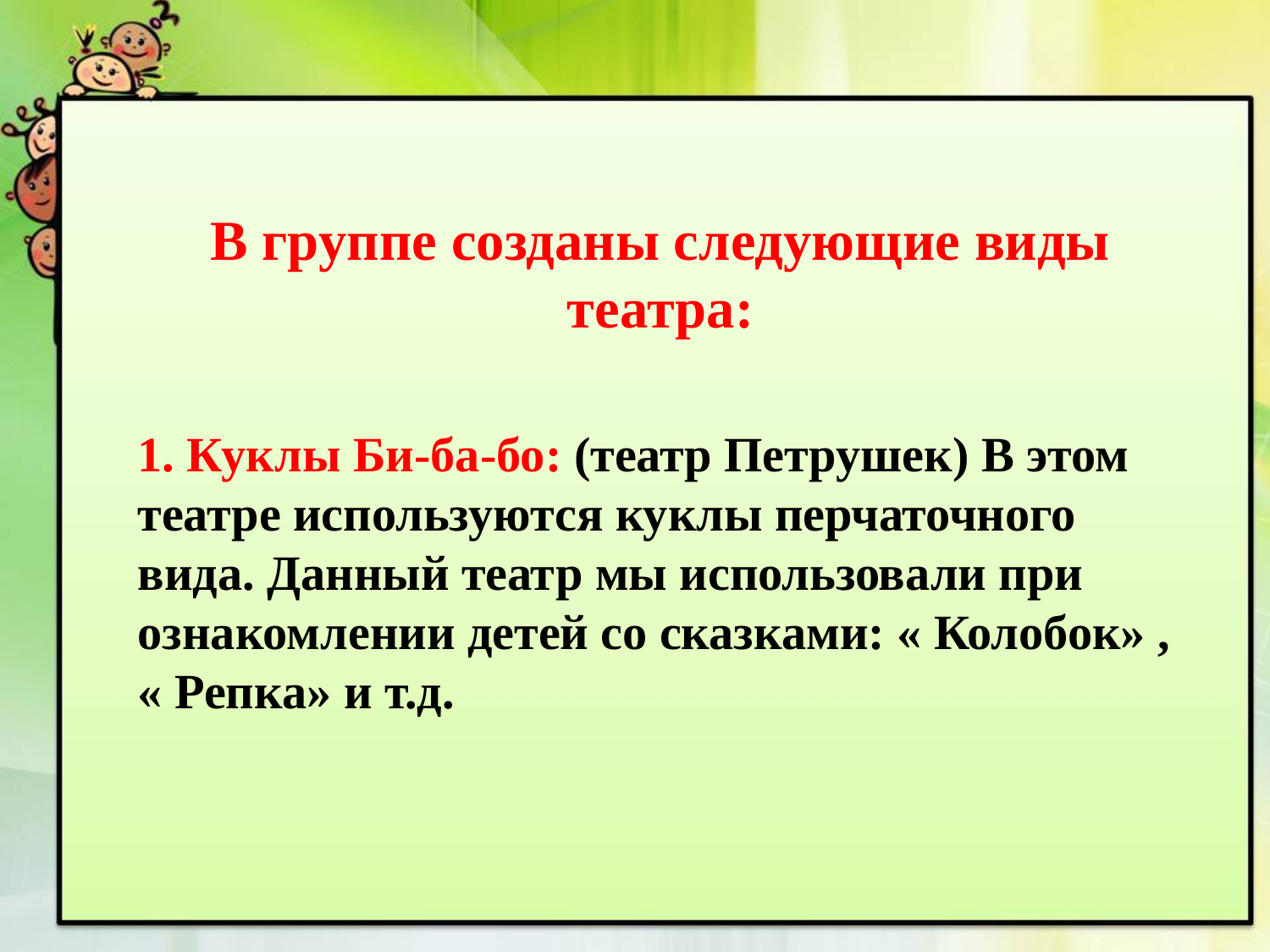

# В группе созданы следующие виды театра:
1. Куклы Би-ба-бо: (театр Петрушек) В этом театре используются куклы перчаточного вида. Данный театр мы использовали при ознакомлении детей со сказками: « Колобок» , « Репка» и т.д.